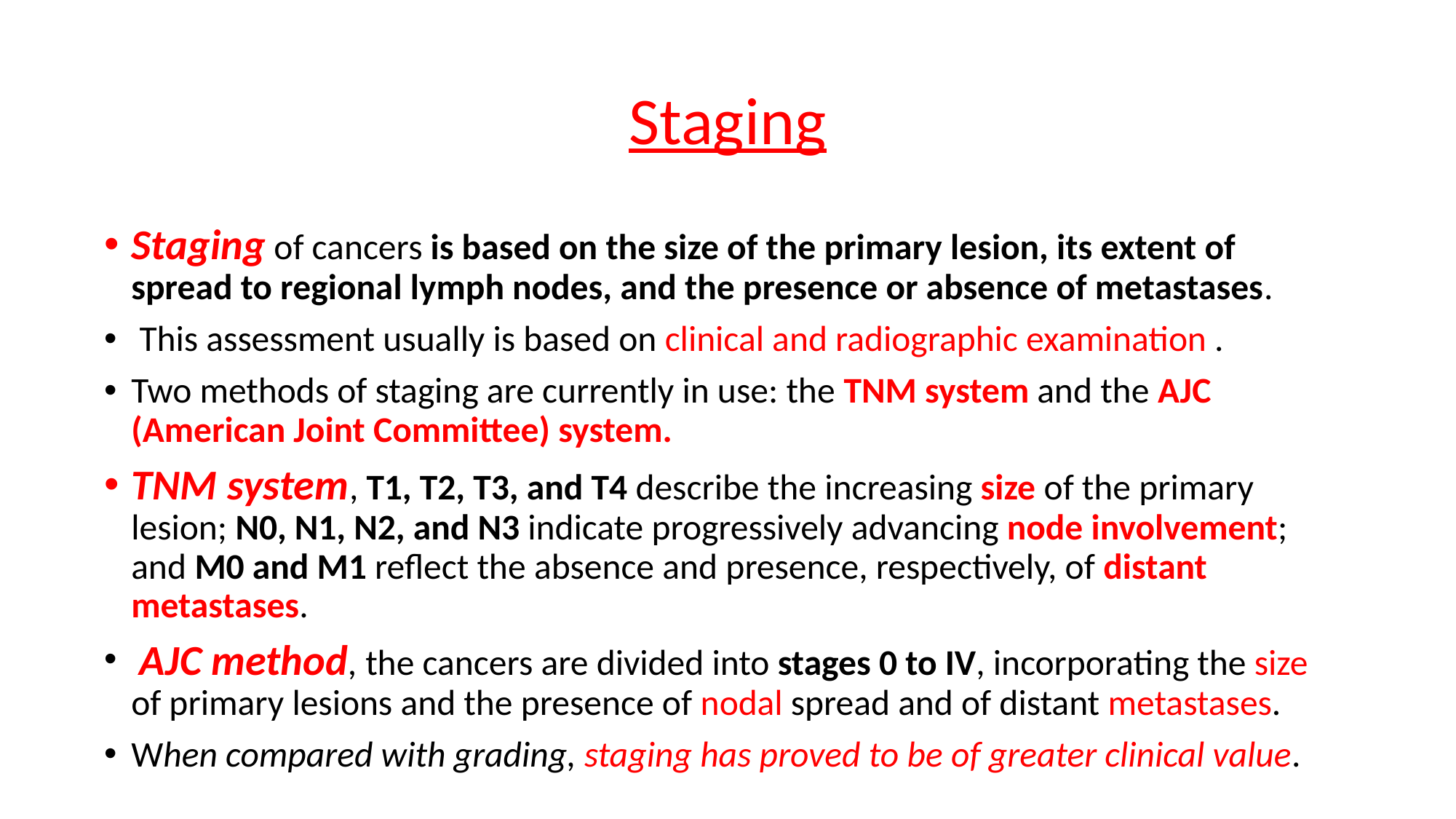

# Staging
Staging of cancers is based on the size of the primary lesion, its extent of spread to regional lymph nodes, and the presence or absence of metastases.
 This assessment usually is based on clinical and radiographic examination .
Two methods of staging are currently in use: the TNM system and the AJC (American Joint Committee) system.
TNM system, T1, T2, T3, and T4 describe the increasing size of the primary lesion; N0, N1, N2, and N3 indicate progressively advancing node involvement; and M0 and M1 reflect the absence and presence, respectively, of distant metastases.
 AJC method, the cancers are divided into stages 0 to IV, incorporating the size of primary lesions and the presence of nodal spread and of distant metastases.
When compared with grading, staging has proved to be of greater clinical value.